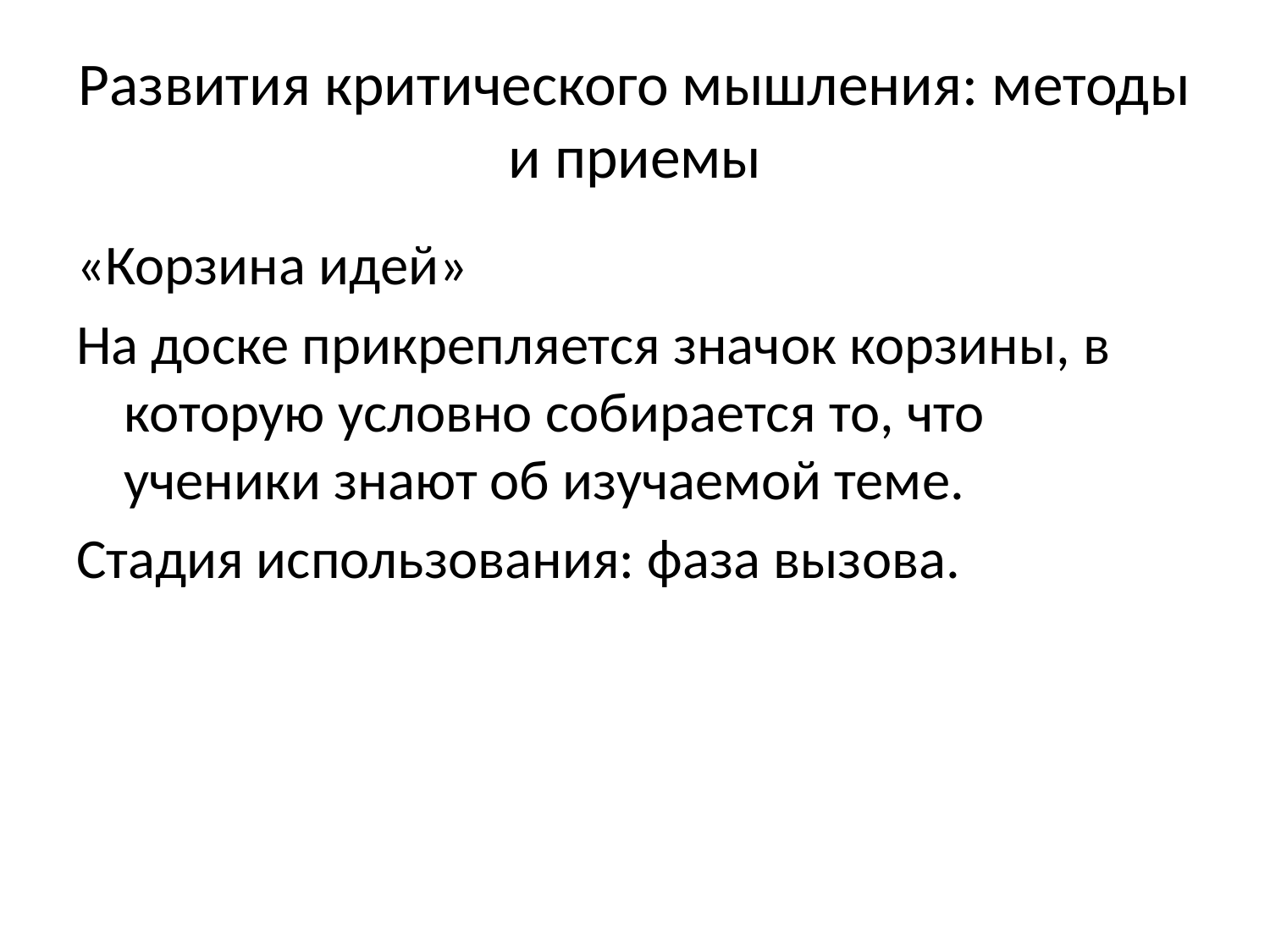

# Развития критического мышления: методы и приемы
«Корзина идей»
На доске прикрепляется значок корзины, в которую условно собирается то, что ученики знают об изучаемой теме.
Стадия использования: фаза вызова.